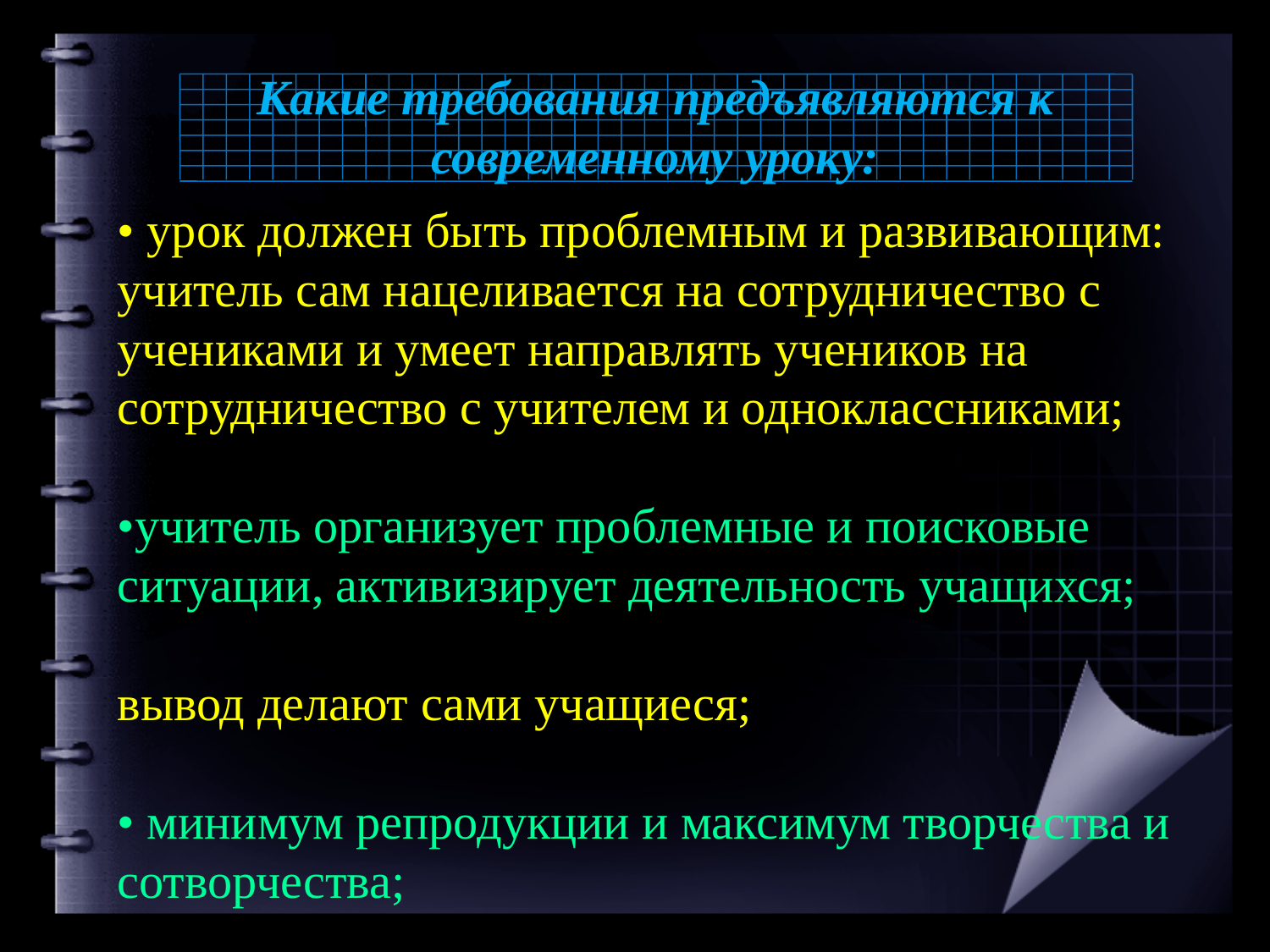

Какие требования предъявляются к современному уроку:
• урок должен быть проблемным и развивающим: учитель сам нацеливается на сотрудничество с учениками и умеет направлять учеников на сотрудничество с учителем и одноклассниками;

•учитель организует проблемные и поисковые ситуации, активизирует деятельность учащихся;

вывод делают сами учащиеся;

• минимум репродукции и максимум творчества и сотворчества;